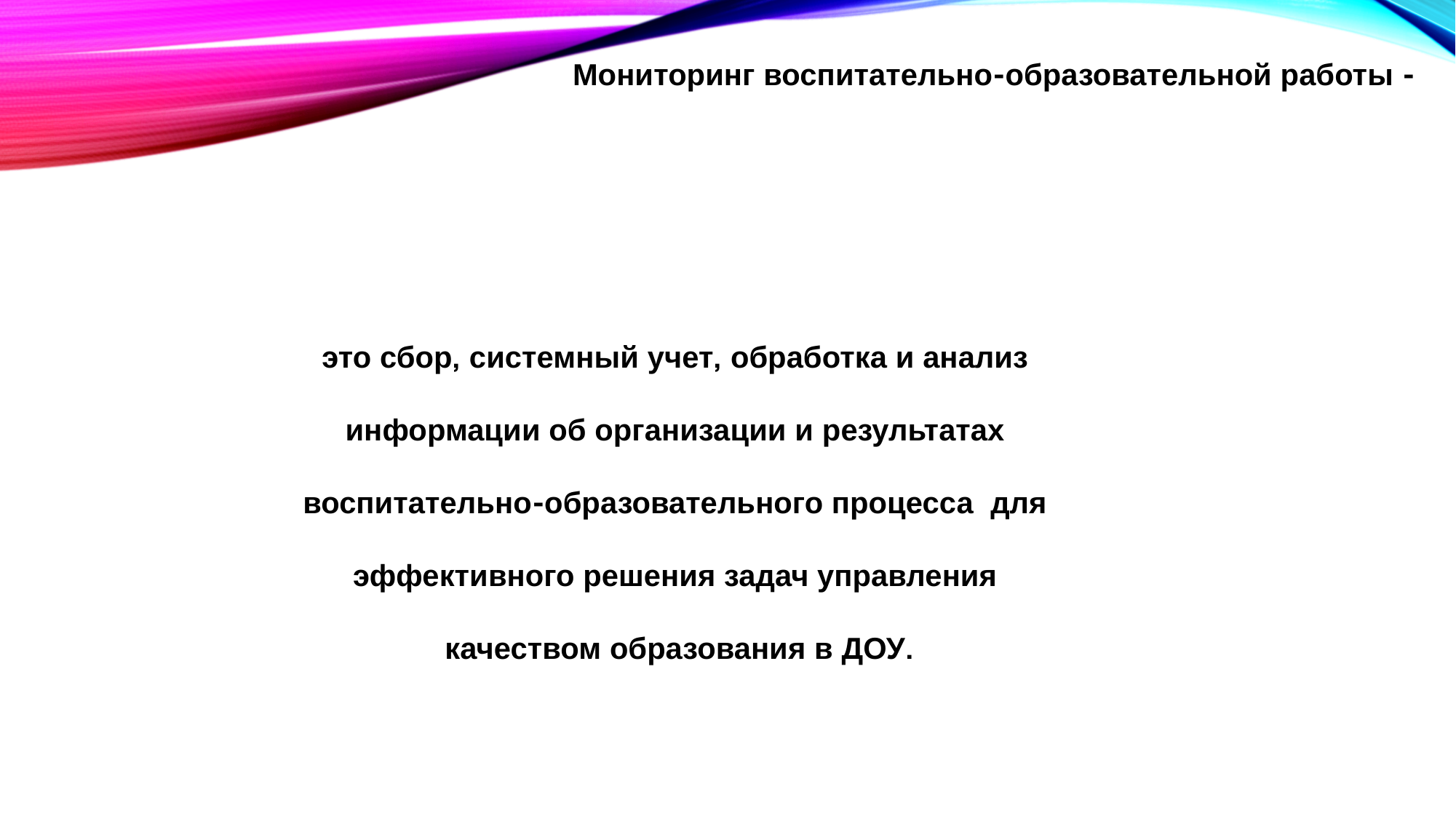

Мониторинг воспитательно-образовательной работы -
это сбор, системный учет, обработка и анализ

информации об организации и результатах

воспитательно-образовательного процесса  для

эффективного решения задач управления

качеством образования в ДОУ.